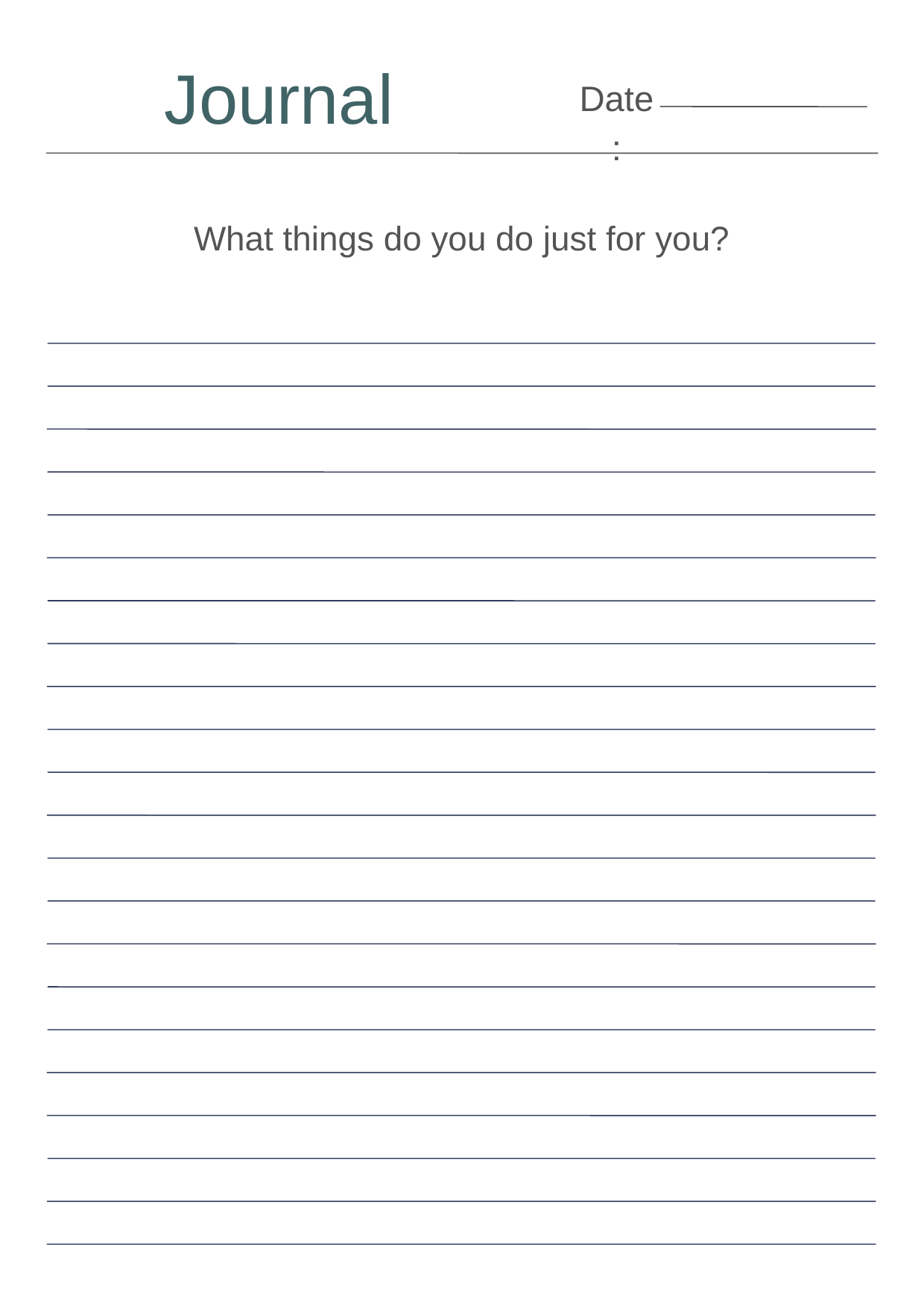

Journal
Date:

What things do you do just for you?